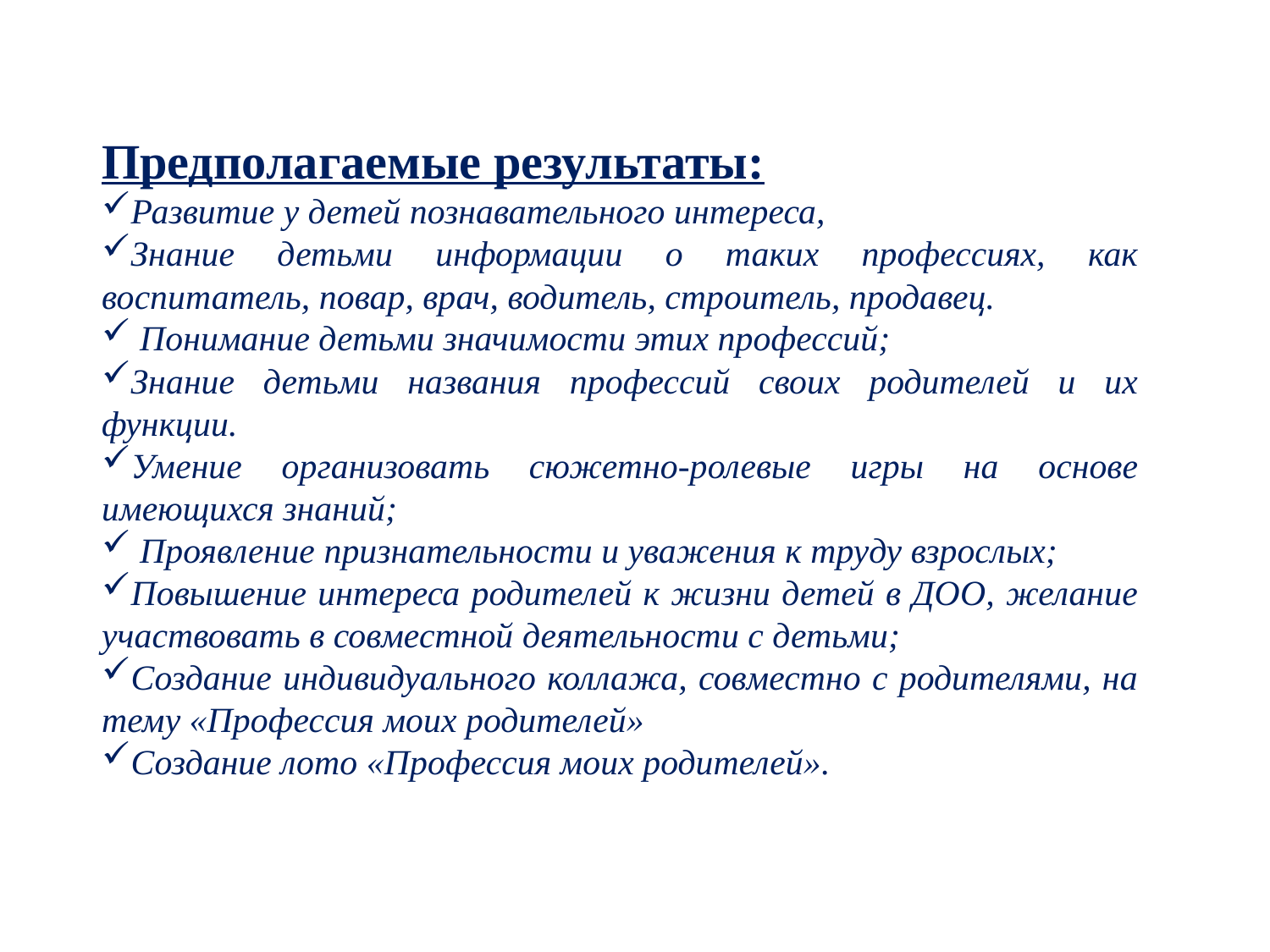

Предполагаемые результаты:
Развитие у детей познавательного интереса,
Знание детьми информации о таких профессиях, как воспитатель, повар, врач, водитель, строитель, продавец.
 Понимание детьми значимости этих профессий;
Знание детьми названия профессий своих родителей и их функции.
Умение организовать сюжетно-ролевые игры на основе имеющихся знаний;
 Проявление признательности и уважения к труду взрослых;
Повышение интереса родителей к жизни детей в ДОО, желание участвовать в совместной деятельности с детьми;
Создание индивидуального коллажа, совместно с родителями, на тему «Профессия моих родителей»
Создание лото «Профессия моих родителей».